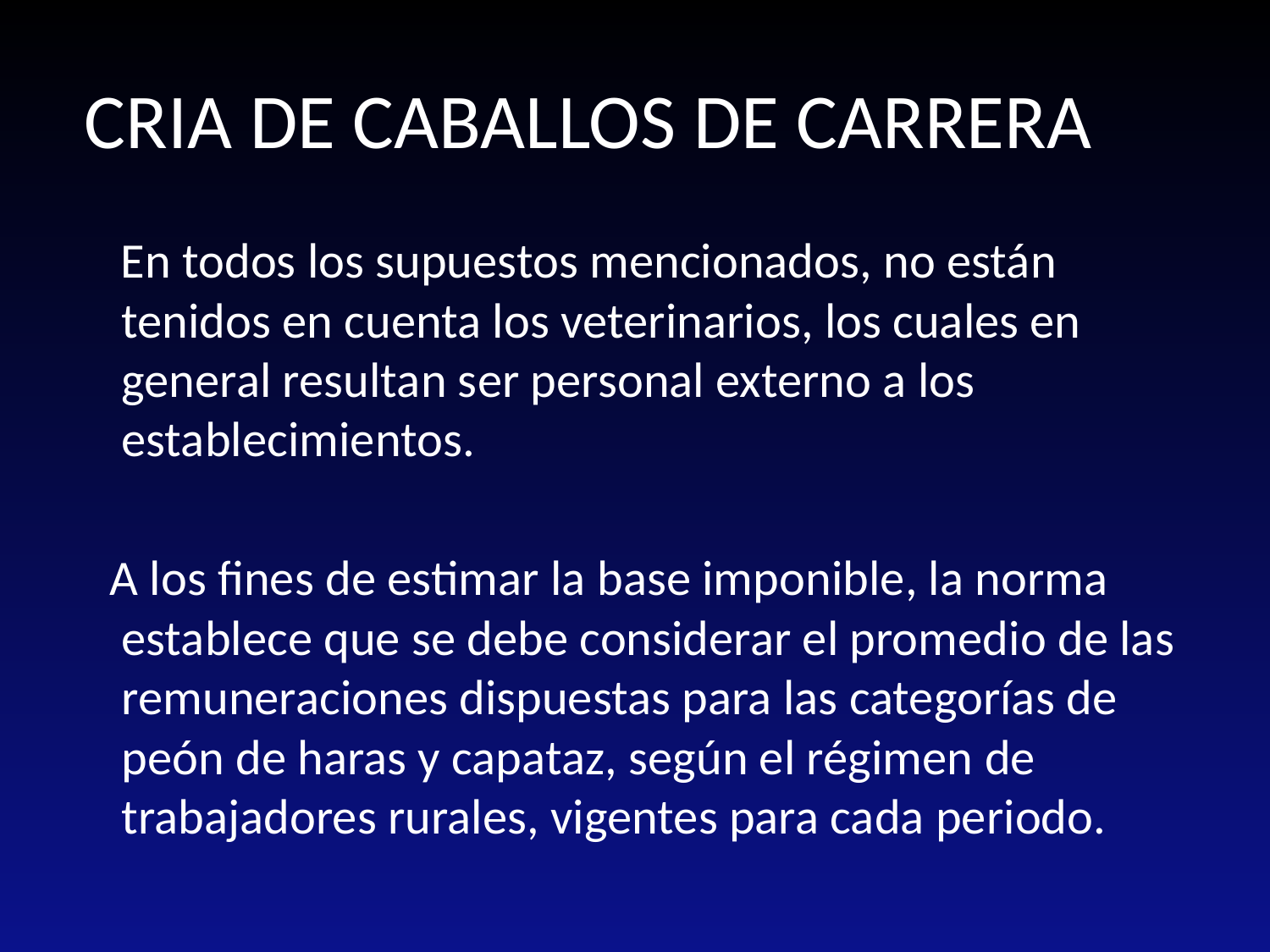

# CRIA DE CABALLOS DE CARRERA
    En todos los supuestos mencionados, no están tenidos en cuenta los veterinarios, los cuales en general resultan ser personal externo a los establecimientos.

   A los fines de estimar la base imponible, la norma establece que se debe considerar el promedio de las remuneraciones dispuestas para las categorías de peón de haras y capataz, según el régimen de trabajadores rurales, vigentes para cada periodo.